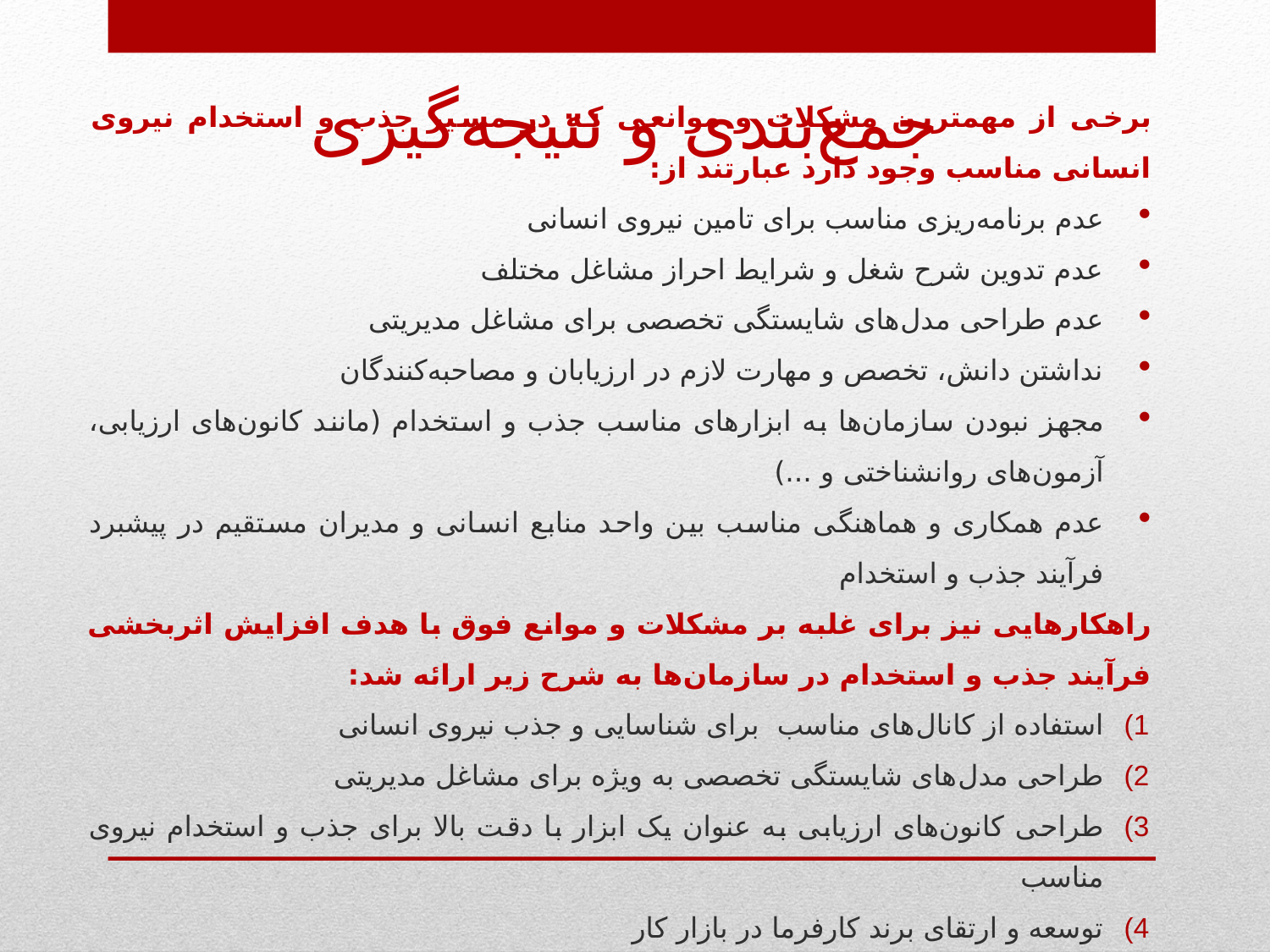

# جمع‌بندی و نتیجه‌گیری
برخی از مهمترین مشکلات و موانعی که در مسیر جذب و استخدام نیروی انسانی مناسب وجود دارد عبارتند از:
عدم برنامه‌ریزی مناسب برای تامین نیروی انسانی
عدم تدوین شرح شغل و شرایط احراز مشاغل مختلف
عدم طراحی مدل‌های شایستگی تخصصی برای مشاغل مدیریتی
نداشتن دانش، تخصص و مهارت لازم در ارزیابان و مصاحبه‌کنندگان
مجهز نبودن سازمان‌ها به ابزارهای مناسب جذب و استخدام (مانند کانون‌های ارزیابی، آزمون‌های روانشناختی و ...)
عدم همکاری و هماهنگی مناسب بین واحد منابع انسانی و مدیران مستقیم در پیشبرد فرآیند جذب و استخدام
راهکارهایی نیز برای غلبه بر مشکلات و موانع فوق با هدف افزایش اثربخشی فرآیند جذب و استخدام در سازمان‌ها به شرح زیر ارائه شد:
استفاده از کانال‌های مناسب  برای شناسایی و جذب نیروی انسانی
طراحی مدل‌های شایستگی تخصصی به ویژه برای مشاغل مدیریتی
طراحی کانون‌‌های ارزیابی به عنوان یک ابزار با دقت بالا برای جذب و استخدام نیروی مناسب
توسعه و ارتقای برند کارفرما در بازار کار